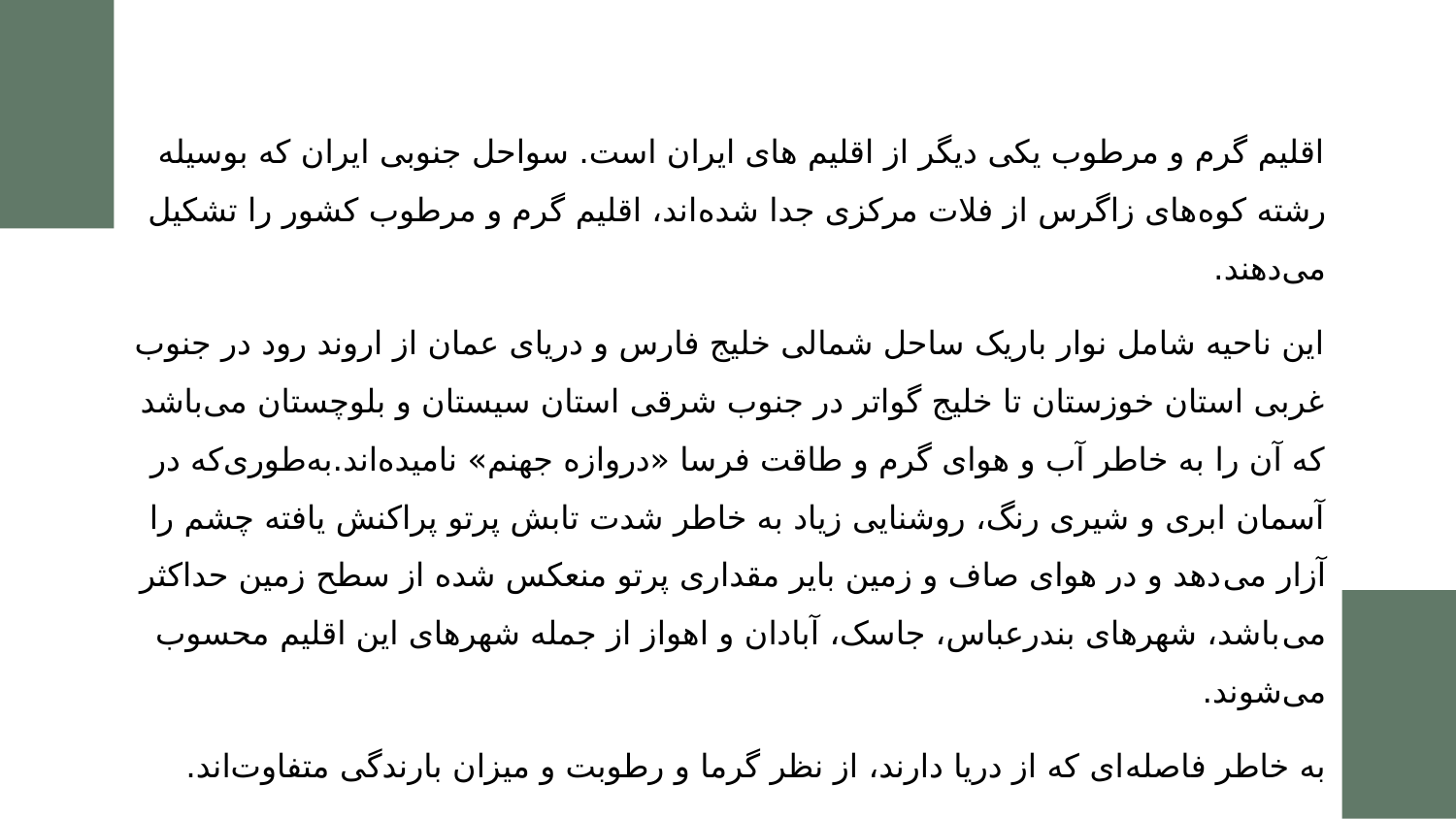

اقلیم گرم و مرطوب یکی دیگر از اقلیم های ایران است. سواحل جنوبی ایران که بوسیله رشته کوه‌های زاگرس از فلات مرکزی جدا شده‌اند، اقلیم گرم و مرطوب کشور را تشکیل می‌دهند.
این ناحیه شامل نوار باریک ساحل شمالی خلیج فارس و دریای عمان از اروند رود در جنوب غربی استان خوزستان تا خلیج گواتر در جنوب شرقی استان سیستان و بلوچستان می‌باشد که آن را به خاطر آب و هوای گرم و طاقت فرسا «دروازه جهنم» نامیده‌اند.به‌طوری‌که در آسمان ابری و شیری رنگ، روشنایی زیاد به خاطر شدت تابش پرتو پراکنش یافته چشم را آزار می‌دهد و در هوای صاف و زمین بایر مقداری پرتو منعکس شده از سطح زمین حداکثر می‌باشد، شهرهای بندرعباس، جاسک، آبادان و اهواز از جمله شهرهای این اقلیم محسوب می‌شوند.
به خاطر فاصله‌ای که از دریا دارند، از نظر گرما و رطوبت و میزان بارندگی متفاوت‌اند.